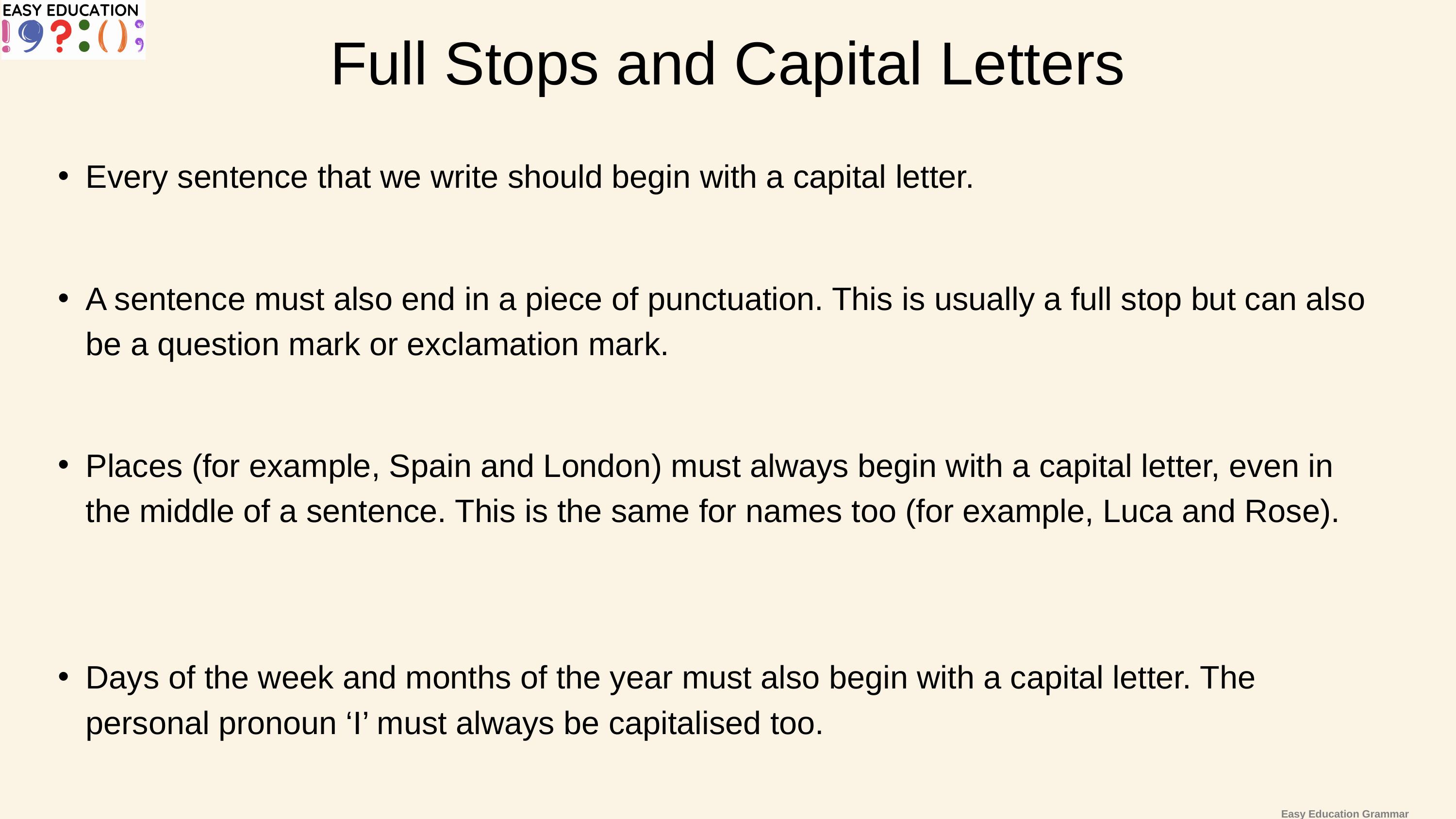

Full Stops and Capital Letters
Every sentence that we write should begin with a capital letter.
A sentence must also end in a piece of punctuation. This is usually a full stop but can also be a question mark or exclamation mark.
Places (for example, Spain and London) must always begin with a capital letter, even in the middle of a sentence. This is the same for names too (for example, Luca and Rose).
Days of the week and months of the year must also begin with a capital letter. The personal pronoun ‘I’ must always be capitalised too.